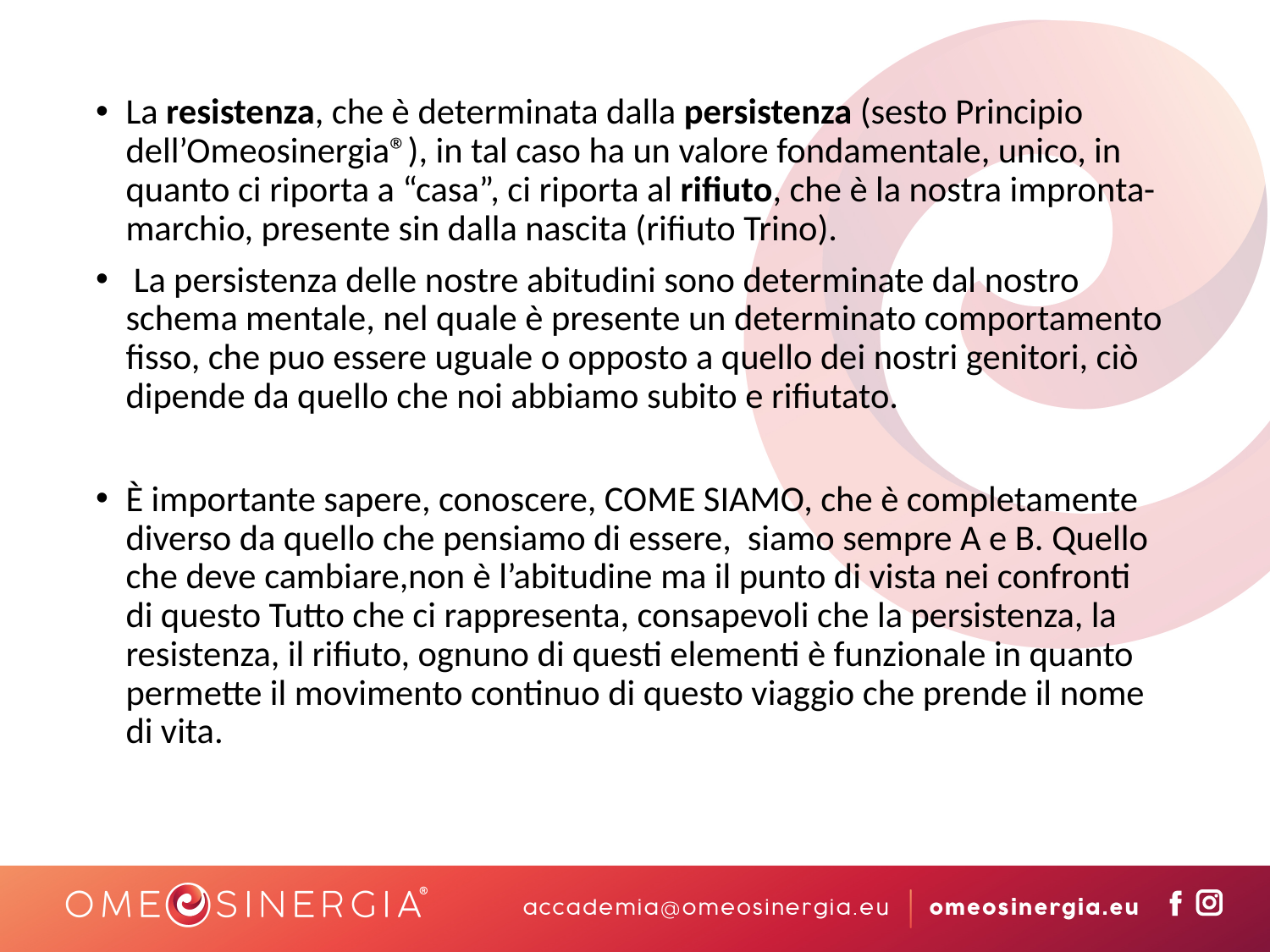

La resistenza, che è determinata dalla persistenza (sesto Principio dell’Omeosinergia®), in tal caso ha un valore fondamentale, unico, in quanto ci riporta a “casa”, ci riporta al rifiuto, che è la nostra impronta-marchio, presente sin dalla nascita (rifiuto Trino).
 La persistenza delle nostre abitudini sono determinate dal nostro schema mentale, nel quale è presente un determinato comportamento fisso, che puo essere uguale o opposto a quello dei nostri genitori, ciò dipende da quello che noi abbiamo subito e rifiutato.

È importante sapere, conoscere, COME SIAMO, che è completamente diverso da quello che pensiamo di essere,  siamo sempre A e B. Quello che deve cambiare,non è l’abitudine ma il punto di vista nei confronti di questo Tutto che ci rappresenta, consapevoli che la persistenza, la resistenza, il rifiuto, ognuno di questi elementi è funzionale in quanto permette il movimento continuo di questo viaggio che prende il nome di vita.